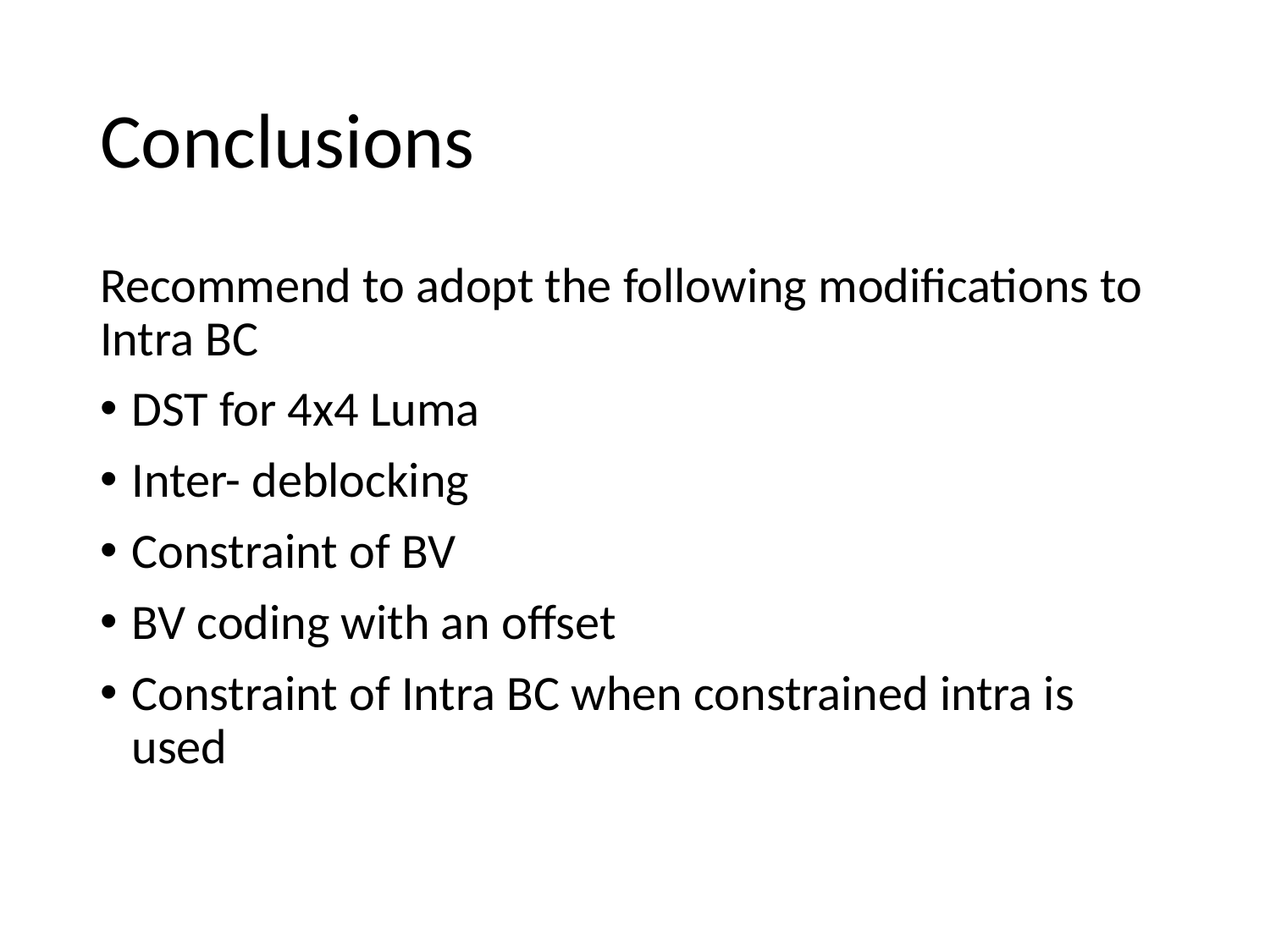

# Conclusions
Recommend to adopt the following modifications to Intra BC
DST for 4x4 Luma
Inter- deblocking
Constraint of BV
BV coding with an offset
Constraint of Intra BC when constrained intra is used